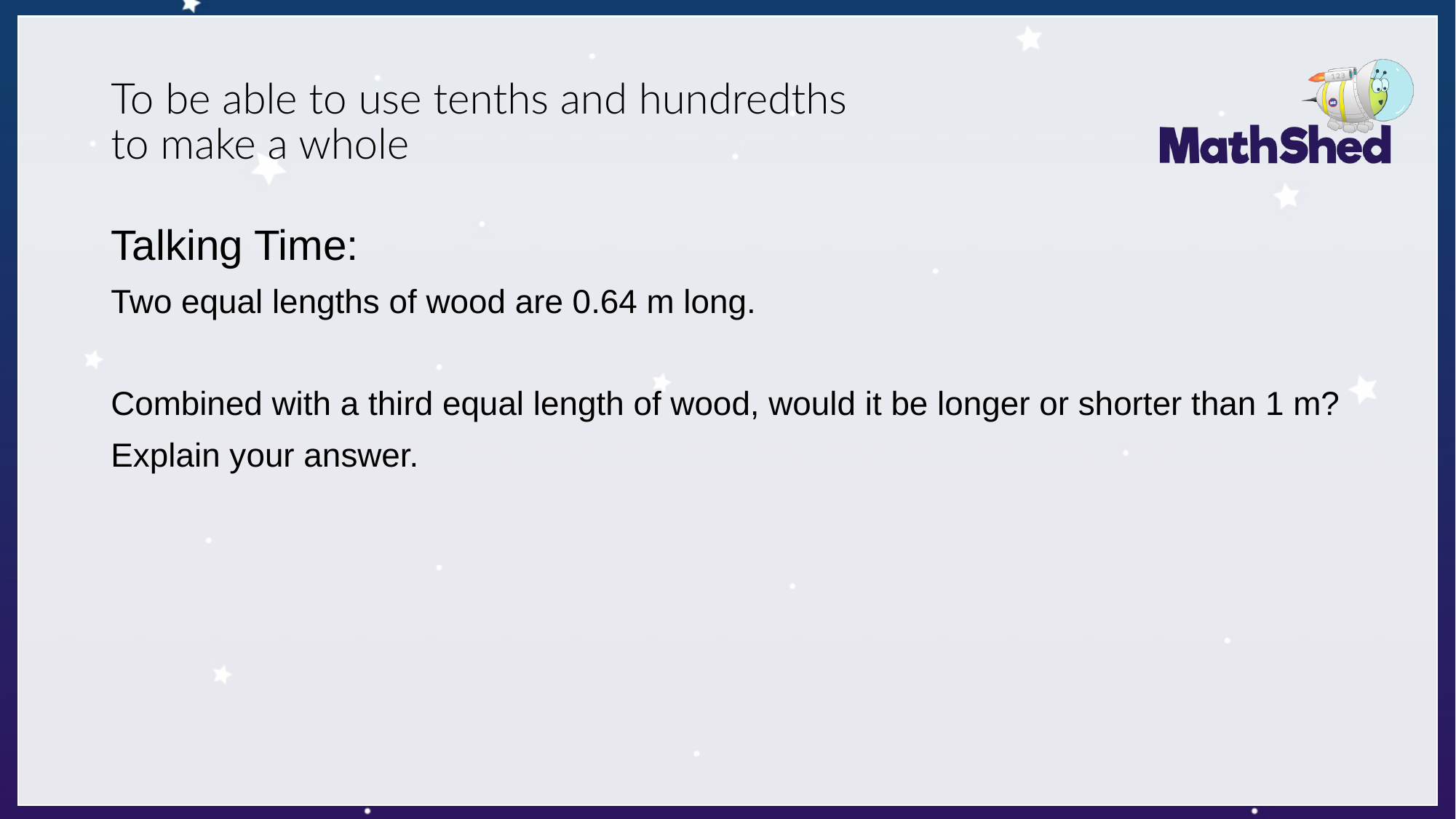

# To be able to use tenths and hundredths to make a whole
Talking Time:
Two equal lengths of wood are 0.64 m long.

Combined with a third equal length of wood, would it be longer or shorter than 1 m?
Explain your answer.